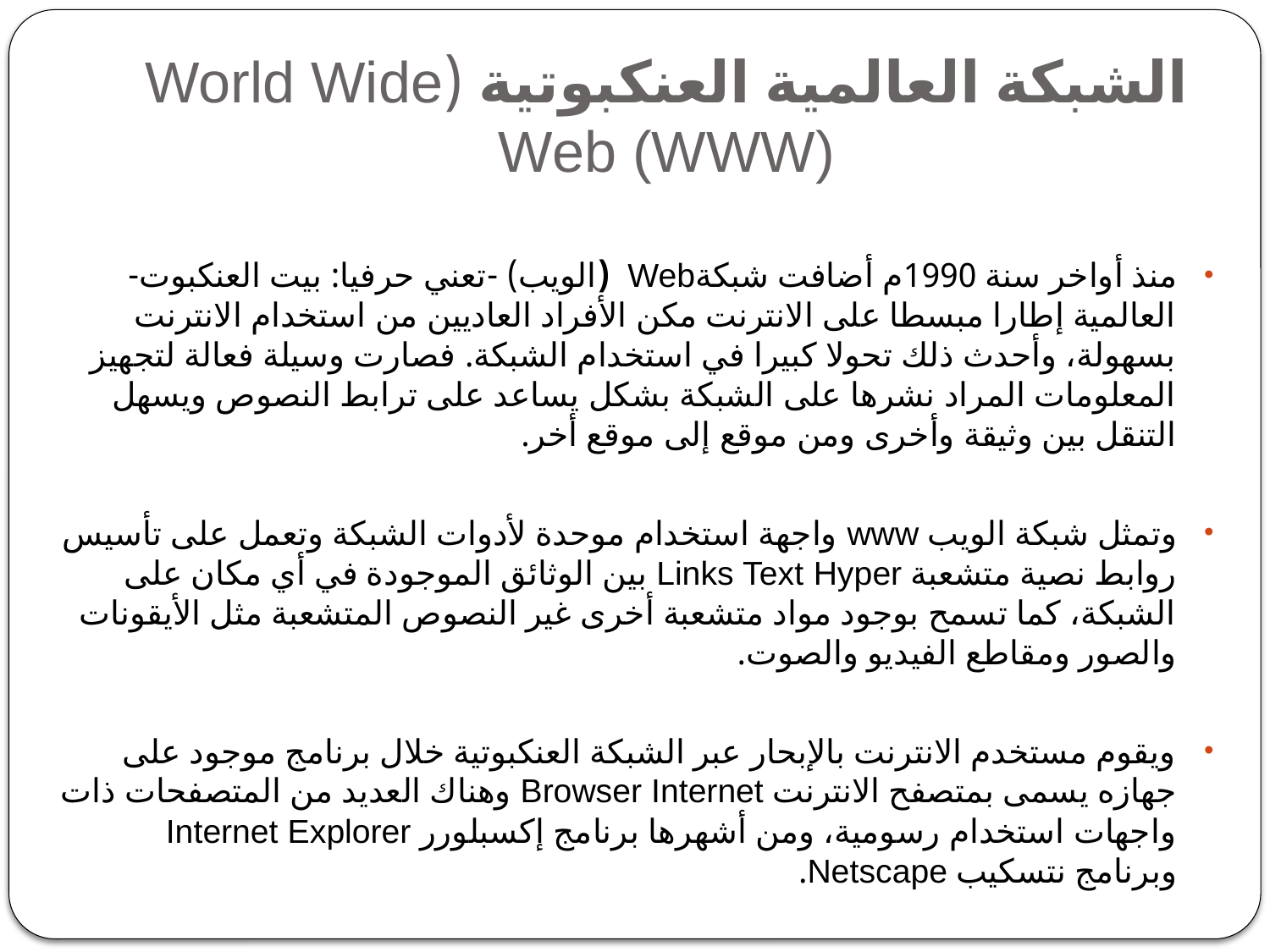

# الشبكة العالمية العنكبوتية (World Wide Web (WWW)
منذ أواخر سنة 1990م أضافت شبكةWeb  (الويب) -تعني حرفيا: بيت العنكبوت- العالمية إطارا مبسطا على الانترنت مكن الأفراد العاديين من استخدام الانترنت بسهولة، وأحدث ذلك تحولا كبيرا في استخدام الشبكة. فصارت وسيلة فعالة لتجهيز المعلومات المراد نشرها على الشبكة بشكل يساعد على ترابط النصوص ويسهل التنقل بين وثيقة وأخرى ومن موقع إلى موقع أخر.

وتمثل شبكة الويب www واجهة استخدام موحدة لأدوات الشبكة وتعمل على تأسيس روابط نصية متشعبة Links Text Hyper بين الوثائق الموجودة في أي مكان على الشبكة، كما تسمح بوجود مواد متشعبة أخرى غير النصوص المتشعبة مثل الأيقونات والصور ومقاطع الفيديو والصوت.

ويقوم مستخدم الانترنت بالإبحار عبر الشبكة العنكبوتية خلال برنامج موجود على جهازه يسمى بمتصفح الانترنت Browser Internet وهناك العديد من المتصفحات ذات واجهات استخدام رسومية، ومن أشهرها برنامج إكسبلورر Internet Explorer وبرنامج نتسكيب Netscape.